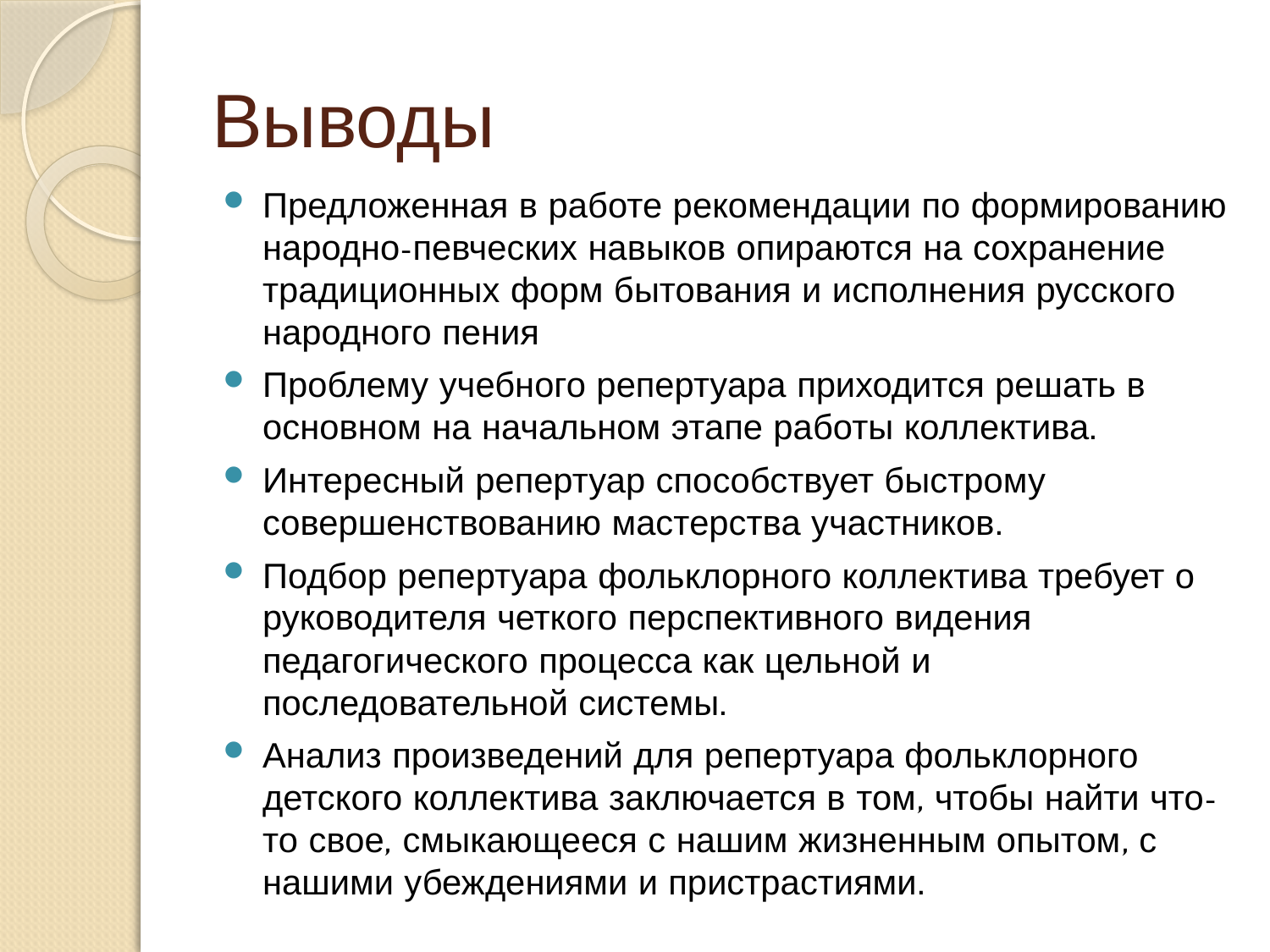

# Выводы
Предложенная в работе рекомендации по формированию народно-певческих навыков опираются на сохранение традиционных форм бытования и исполнения русского народного пения
Проблему учебного репертуара приходится решать в основном на начальном этапе работы коллектива.
Интересный репертуар способствует быстрому совершенствованию мастерства участников.
Подбор репертуара фольклорного коллектива требует о руководителя четкого перспективного видения педагогического процесса как цельной и последовательной системы.
Анализ произведений для репертуара фольклорного детского коллектива заключается в том, чтобы найти что-то свое, смыкающееся с нашим жизненным опытом, с нашими убеждениями и пристрастиями.